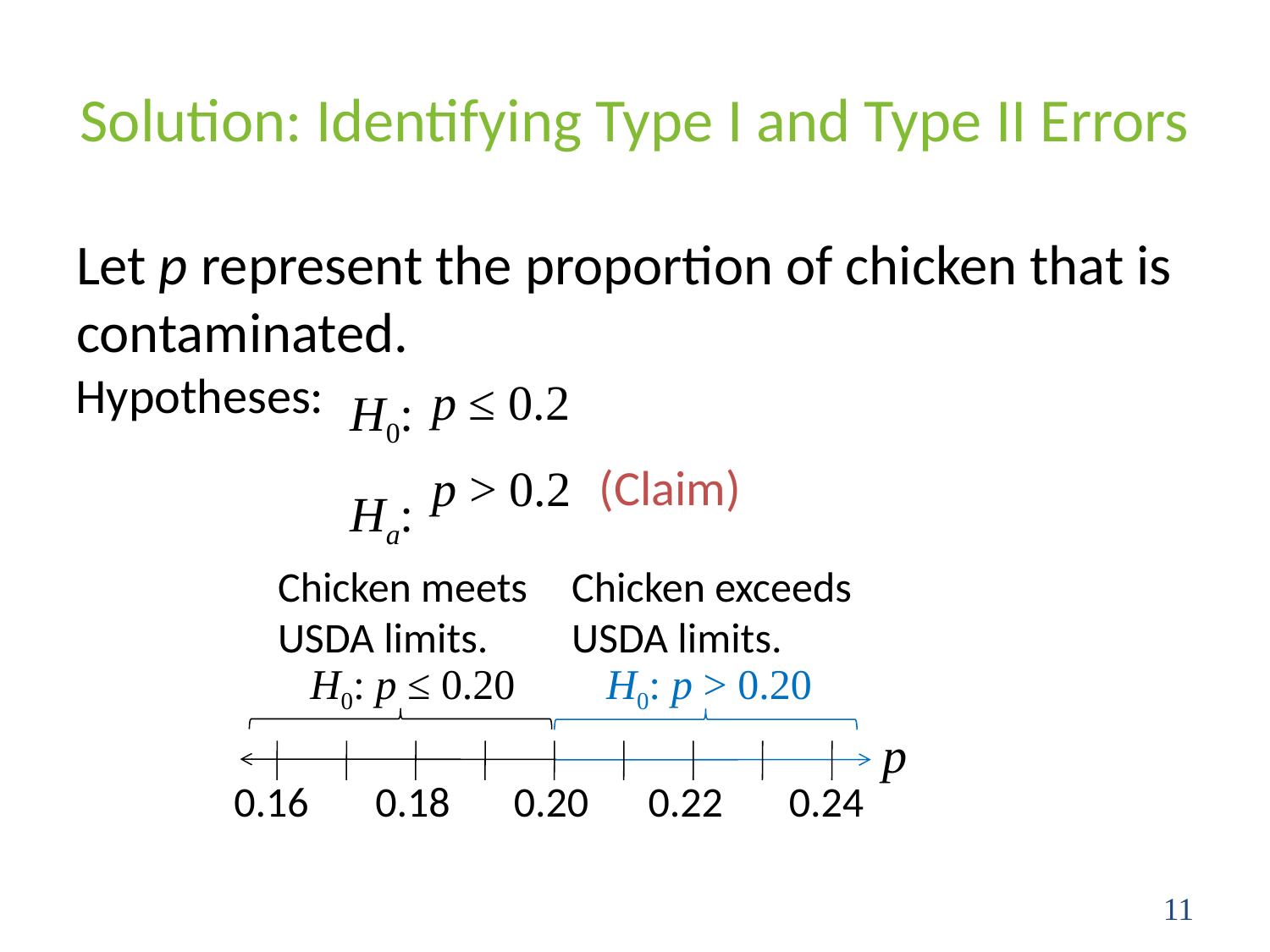

# Solution: Identifying Type I and Type II Errors
Let p represent the proportion of chicken that is contaminated.
H0:
Ha:
Hypotheses:
p ≤ 0.2
(Claim)
p > 0.2
Chicken meets USDA limits.
Chicken exceeds USDA limits.

H0: p ≤ 0.20
H0: p > 0.20
p
0.16
0.18
0.20
0.22
0.24
11